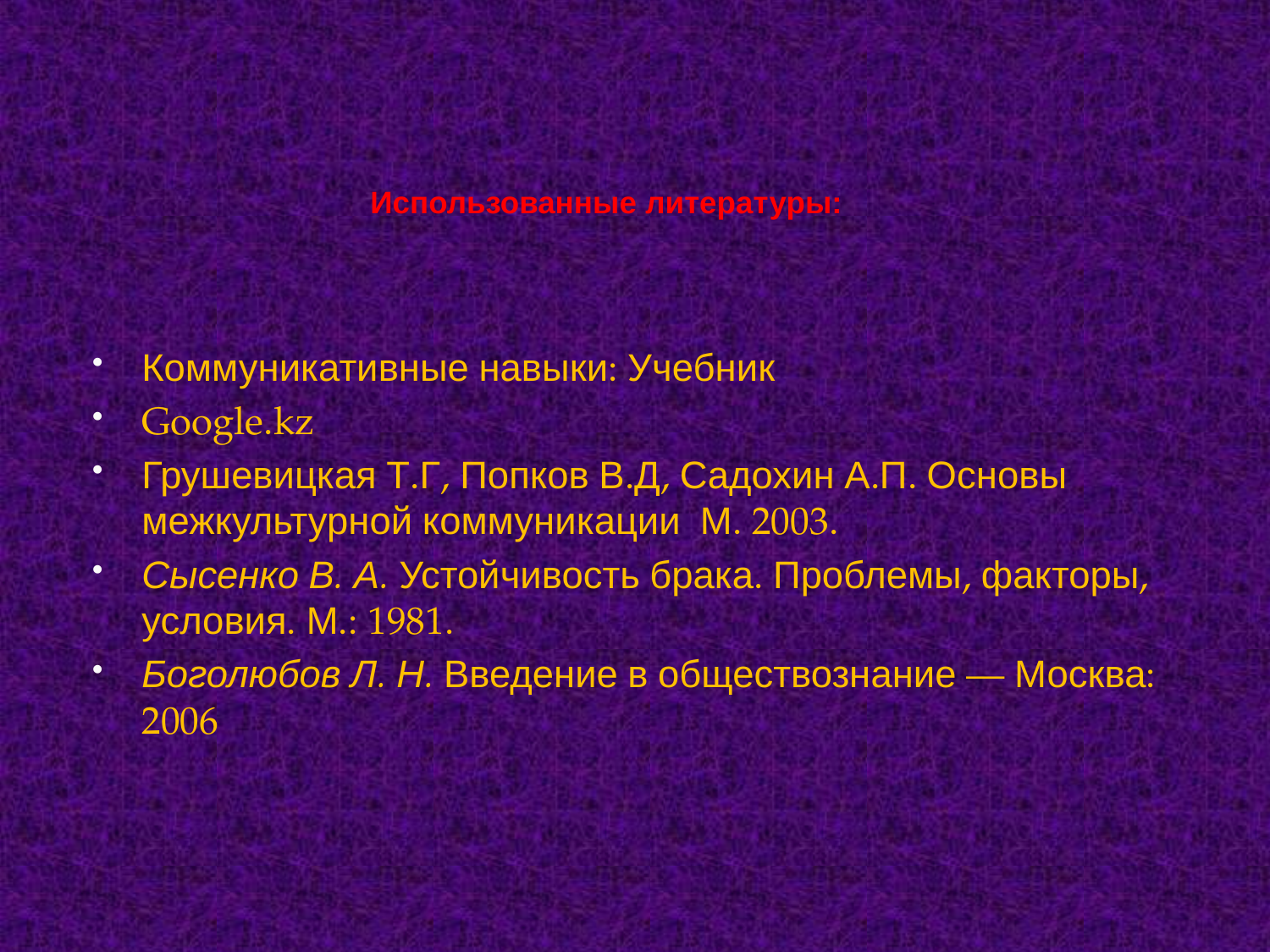

# Использованные литературы:
Коммуникативные навыки: Учебник
Google.kz
Грушевицкая Т.Г, Попков В.Д, Садохин А.П. Основы межкультурной коммуникации  М. 2003.
Сысенко В. А. Устойчивость брака. Проблемы, факторы, условия. М.: 1981.
Боголюбов Л. Н. Введение в обществознание — Москва: 2006